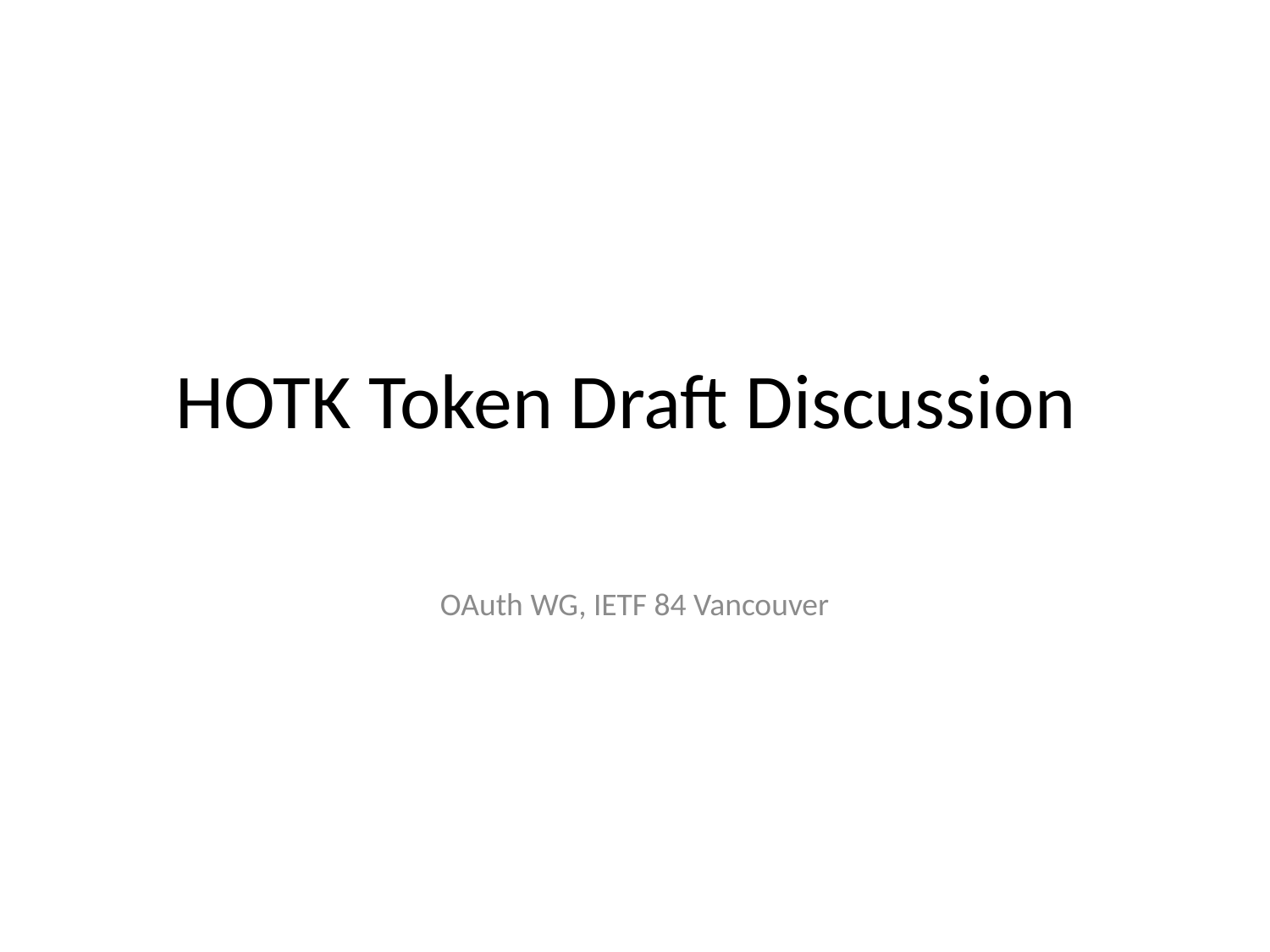

# HOTK Token Draft Discussion

OAuth WG, IETF 84 Vancouver